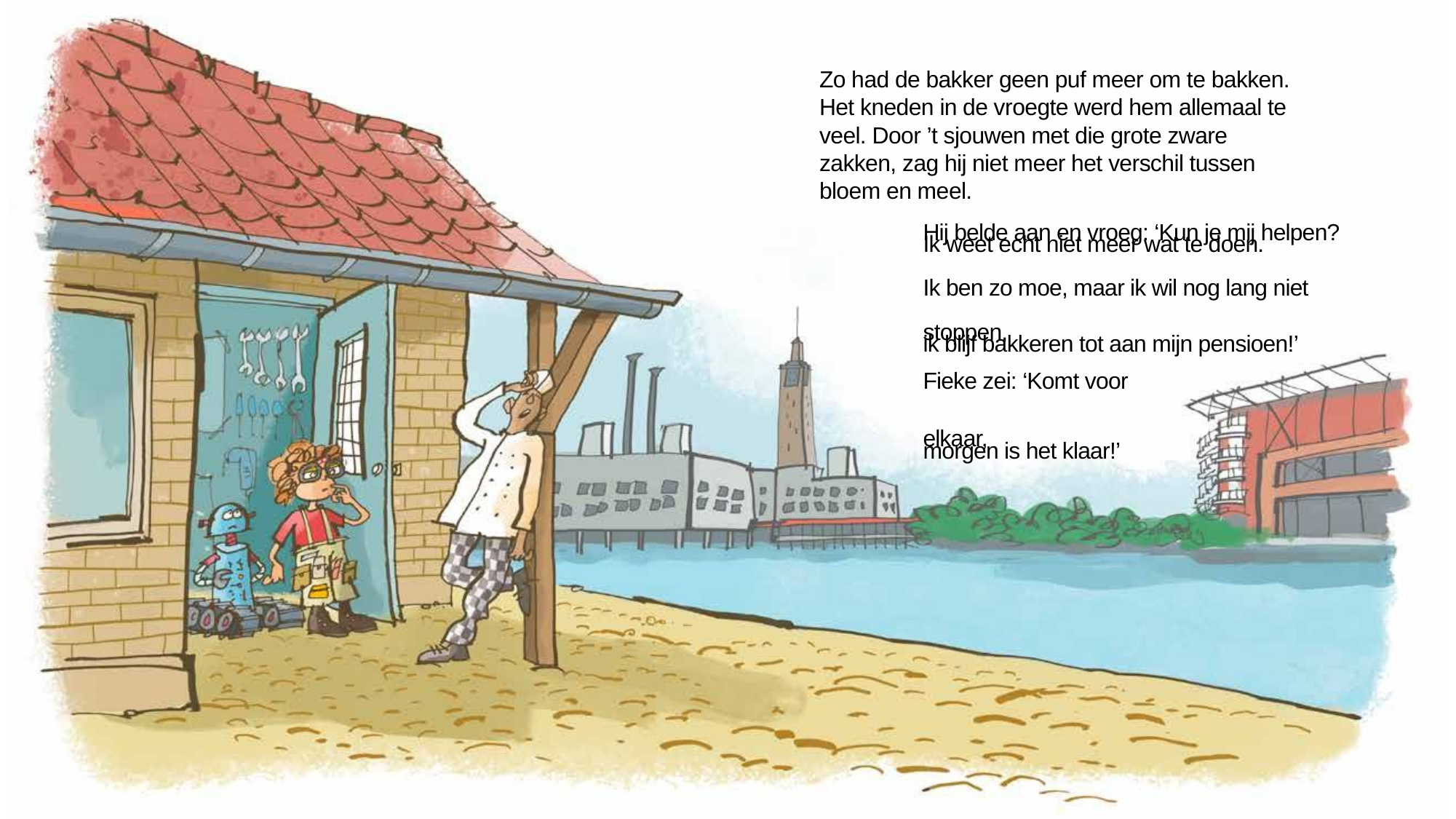

Zo had de bakker geen puf meer om te bakken. Het kneden in de vroegte werd hem allemaal te veel. Door ’t sjouwen met die grote zware zakken, zag hij niet meer het verschil tussen bloem en meel.
Hij belde aan en vroeg: ‘Kun je mij helpen?
Ik weet echt niet meer wat te doen.
Ik ben zo moe, maar ik wil nog lang niet stoppen,
ik blijf bakkeren tot aan mijn pensioen!’
Fieke zei: ‘Komt voor elkaar,
morgen is het klaar!’